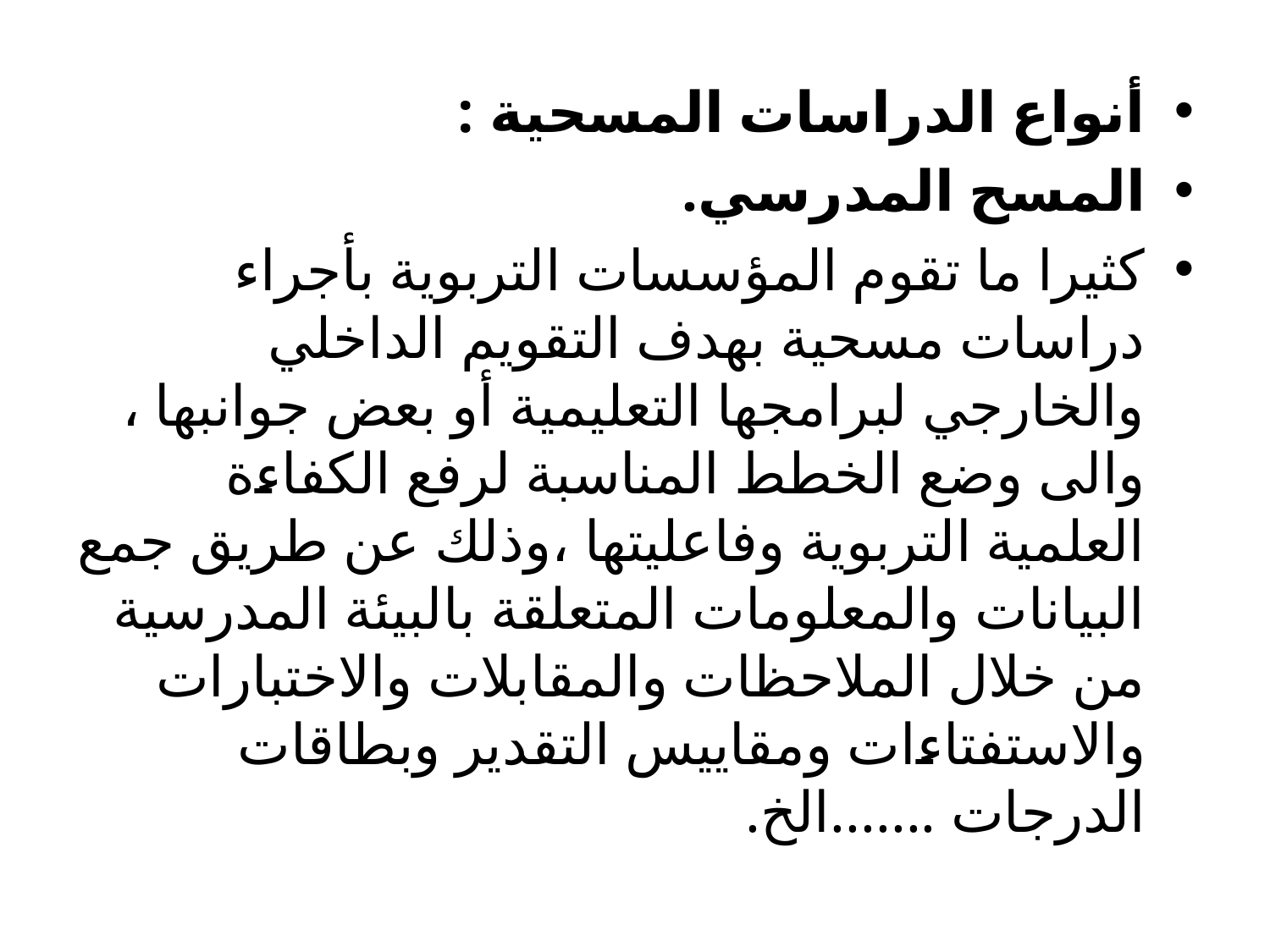

أنواع الدراسات المسحية :
المسح المدرسي.
	كثيرا ما تقوم المؤسسات التربوية بأجراء دراسات مسحية بهدف التقويم الداخلي والخارجي لبرامجها التعليمية أو بعض جوانبها ، والى وضع الخطط المناسبة لرفع الكفاءة العلمية التربوية وفاعليتها ،وذلك عن طريق جمع البيانات والمعلومات المتعلقة بالبيئة المدرسية من خلال الملاحظات والمقابلات والاختبارات والاستفتاءات ومقاييس التقدير وبطاقات الدرجات .......الخ.